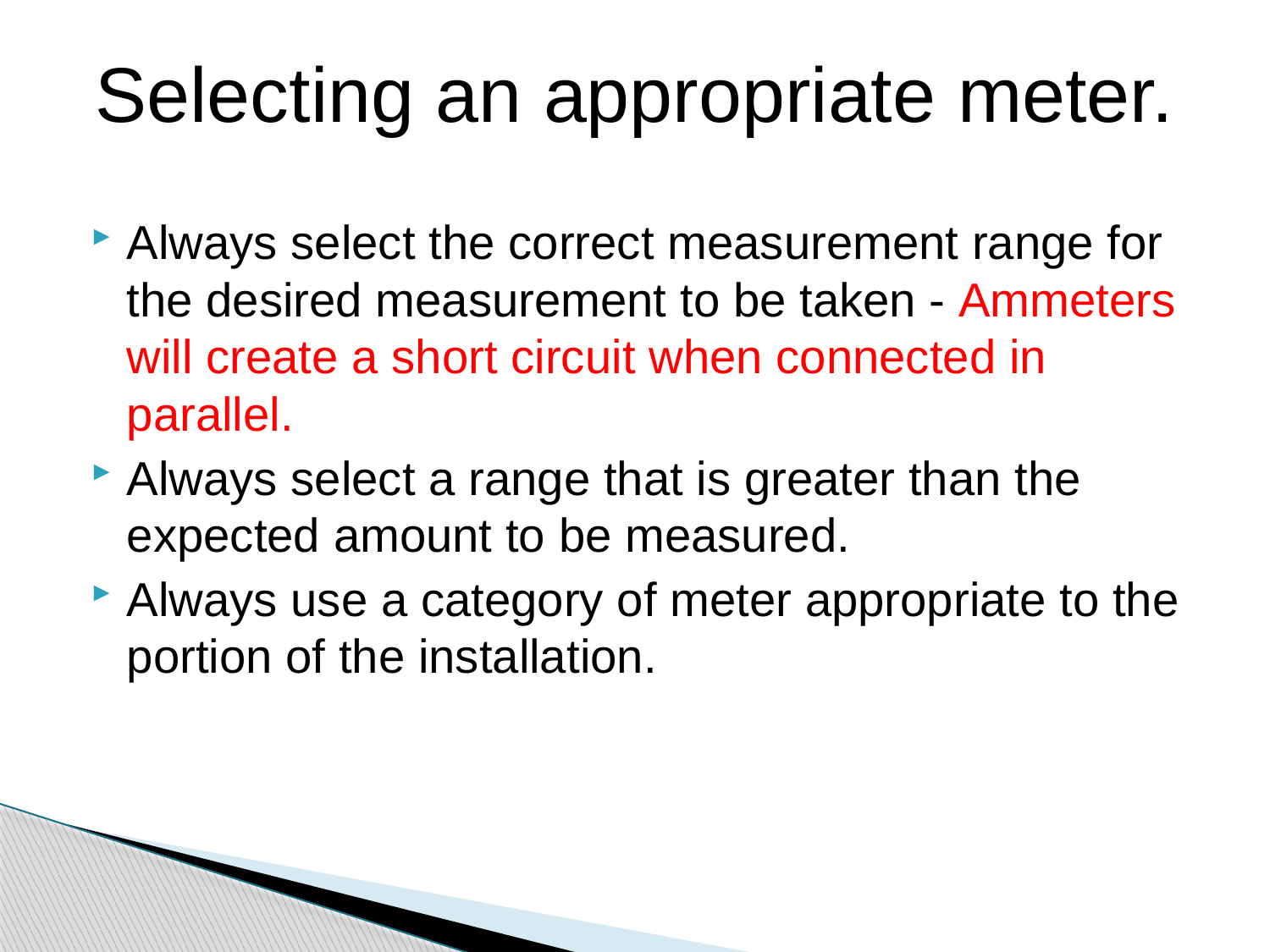

# Selecting an appropriate meter.
Always select the correct measurement range for the desired measurement to be taken - Ammeters will create a short circuit when connected in parallel.
Always select a range that is greater than the expected amount to be measured.
Always use a category of meter appropriate to the portion of the installation.